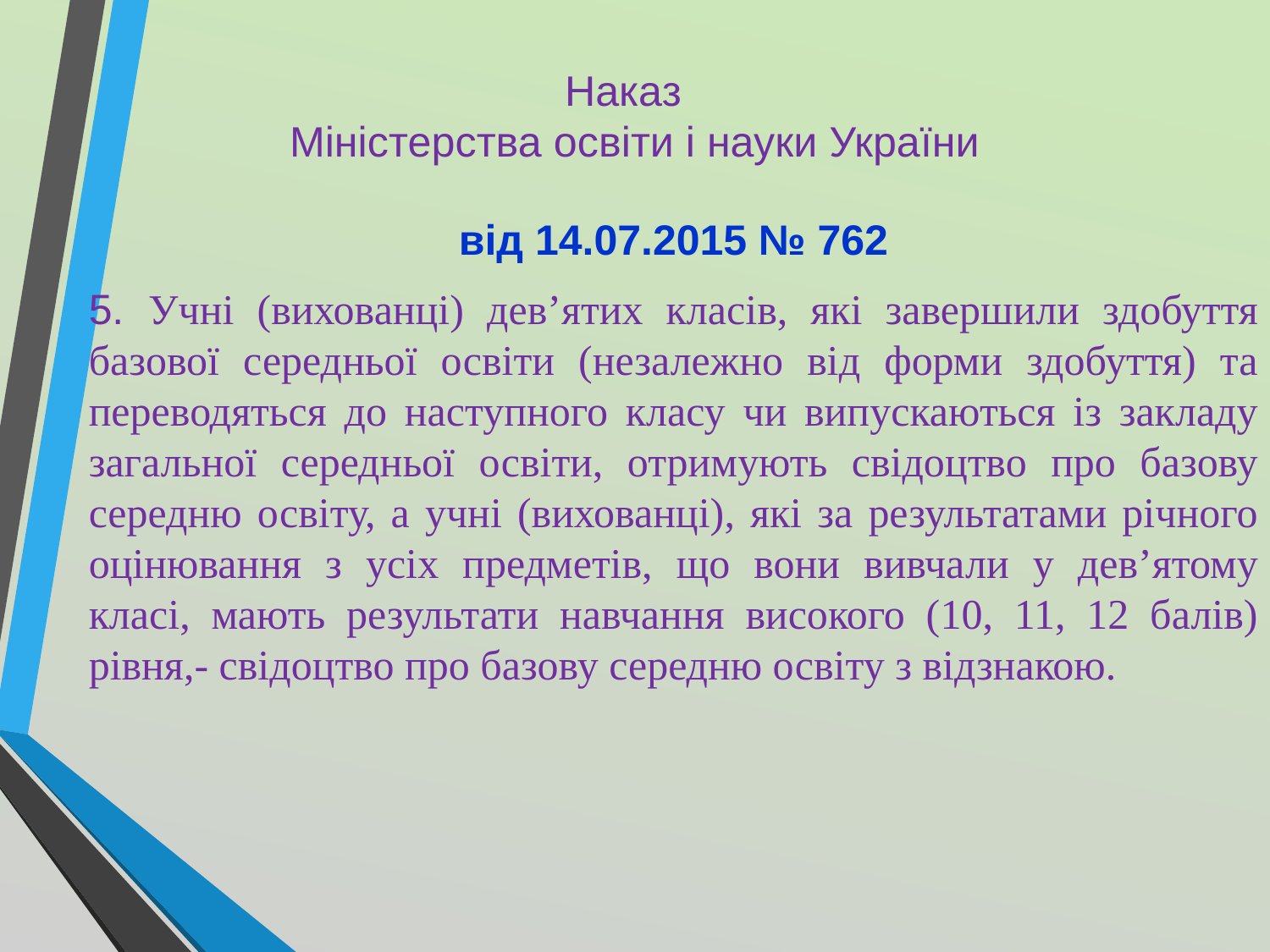

# Наказ Міністерства освіти і науки України
від 14.07.2015 № 762
5. Учні (вихованці) дев’ятих класів, які завершили здобуття базової середньої освіти (незалежно від форми здобуття) та переводяться до наступного класу чи випускаються із закладу загальної середньої освіти, отримують свідоцтво про базову середню освіту, а учні (вихованці), які за результатами річного оцінювання з усіх предметів, що вони вивчали у дев’ятому класі, мають результати навчання високого (10, 11, 12 балів) рівня,- свідоцтво про базову середню освіту з відзнакою.